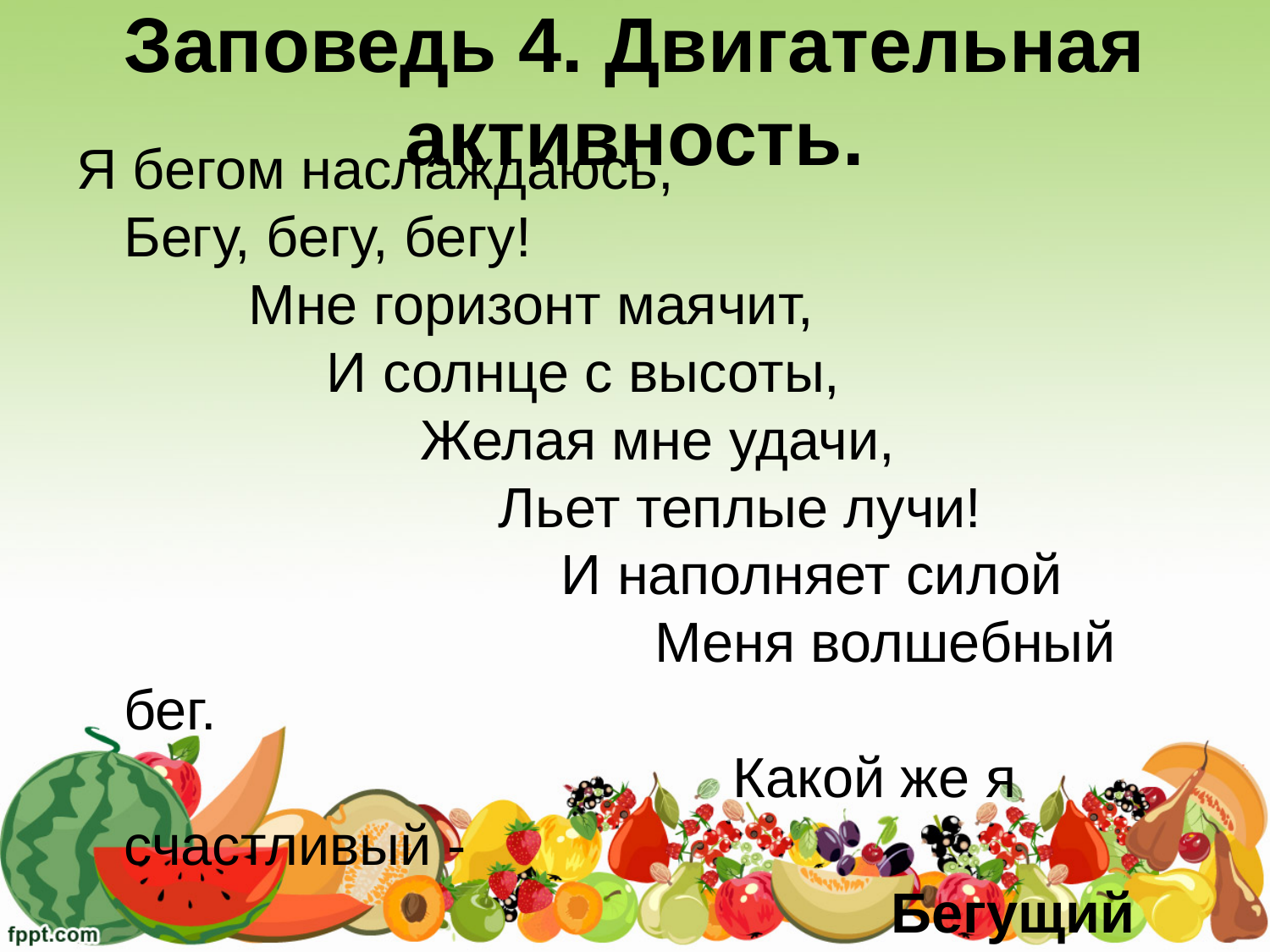

# Заповедь 4. Двигательная активность.
Я бегом наслаждаюсь,
Бегу, бегу, бегу!
        Мне горизонт маячит,
             И солнце с высоты,
                   Желая мне удачи,
                        Льет теплые лучи!
                            И наполняет силой
                                  Меня волшебный бег.
                                       Какой же я счастливый -
                                                 Бегущий человек!